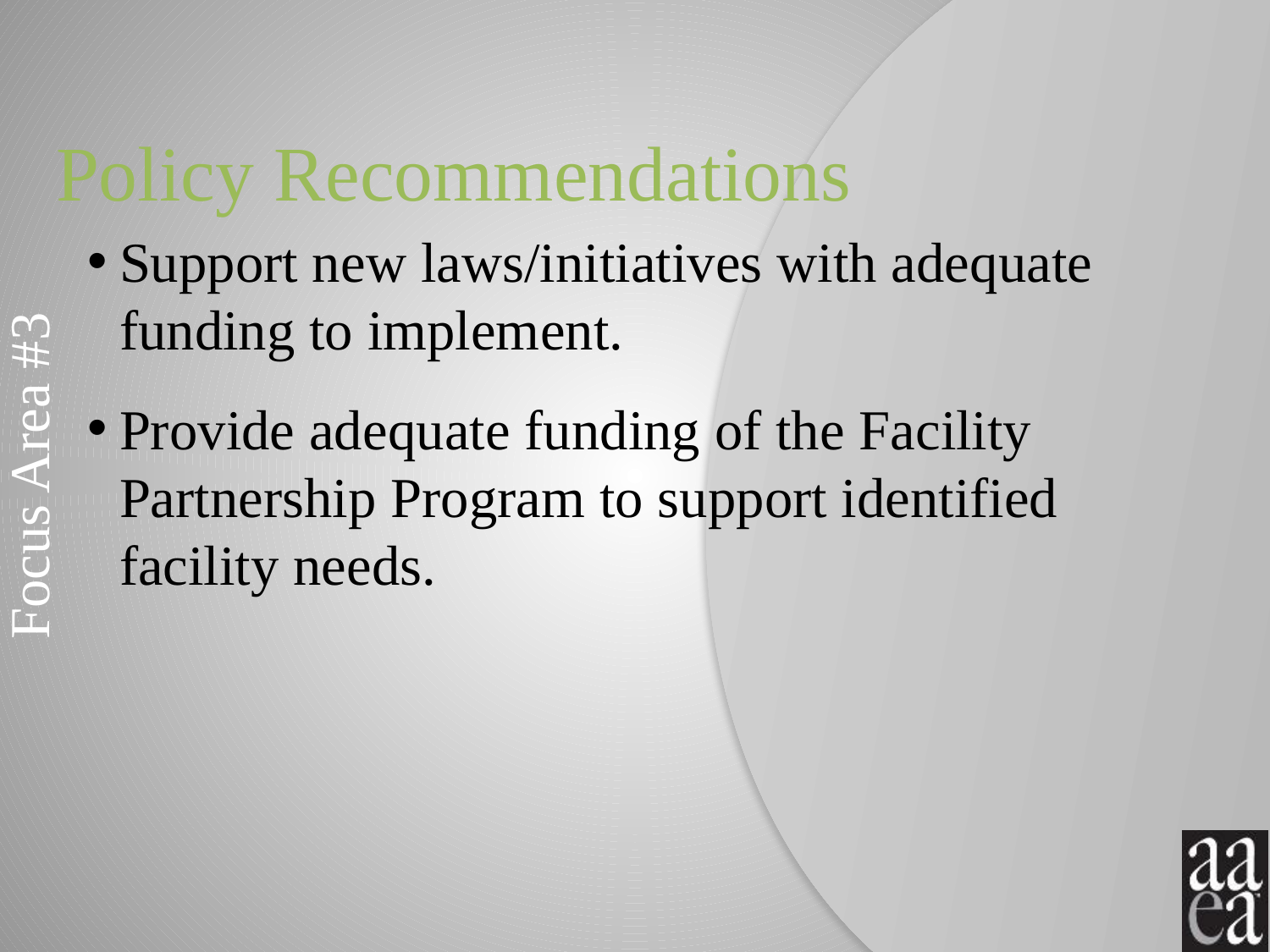

# Policy Recommendations
Support new laws/initiatives with adequate funding to implement.
Provide adequate funding of the Facility Partnership Program to support identified facility needs.
Focus Area #3